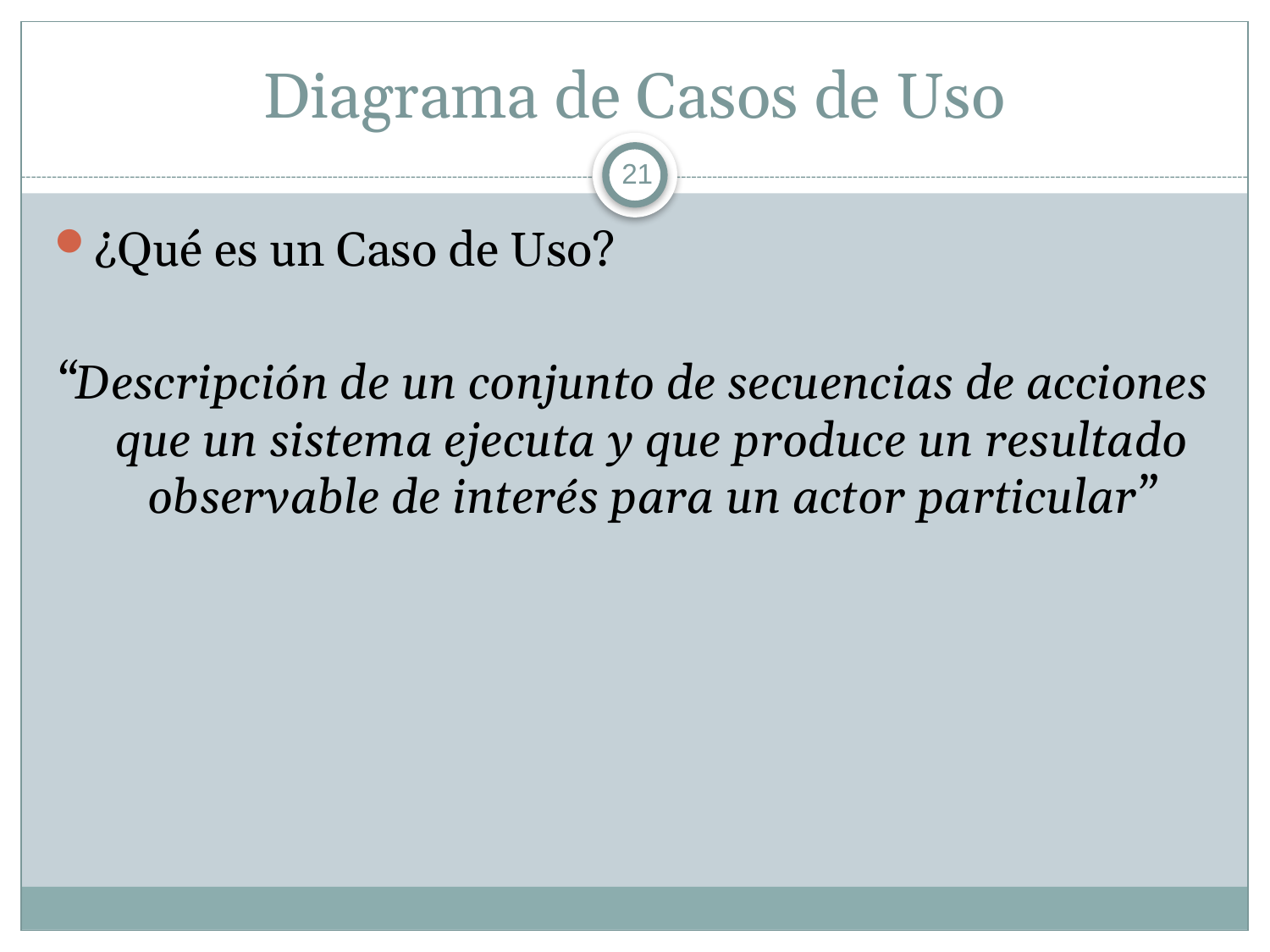

# Diagrama de Casos de Uso
21
¿Qué es un Caso de Uso?

“Descripción de un conjunto de secuencias de acciones que un sistema ejecuta y que produce un resultado observable de interés para un actor particular”